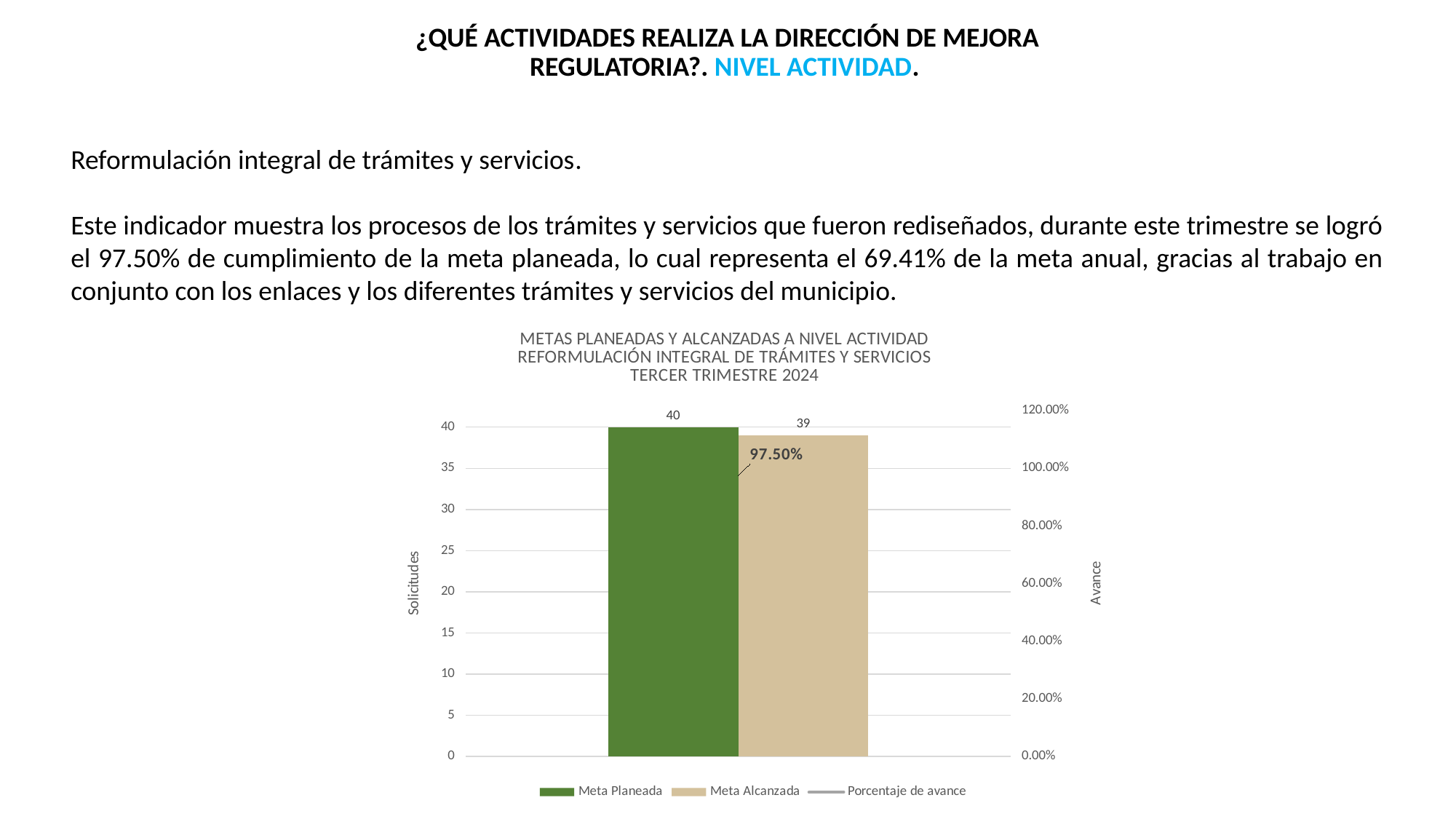

¿QUÉ ACTIVIDADES REALIZA LA DIRECCIÓN DE MEJORA REGULATORIA?. NIVEL ACTIVIDAD.
Reformulación integral de trámites y servicios.

Este indicador muestra los procesos de los trámites y servicios que fueron rediseñados, durante este trimestre se logró el 97.50% de cumplimiento de la meta planeada, lo cual representa el 69.41% de la meta anual, gracias al trabajo en conjunto con los enlaces y los diferentes trámites y servicios del municipio.

### Chart: METAS PLANEADAS Y ALCANZADAS A NIVEL ACTIVIDAD
REFORMULACIÓN INTEGRAL DE TRÁMITES Y SERVICIOS
TERCER TRIMESTRE 2024

| Category | Meta Planeada | Meta Alcanzada |  |
|---|---|---|---|
| Atención de solicitudes de la Herramienta Protesta Ciudadana | 40.0 | 39.0 | 0.975 |